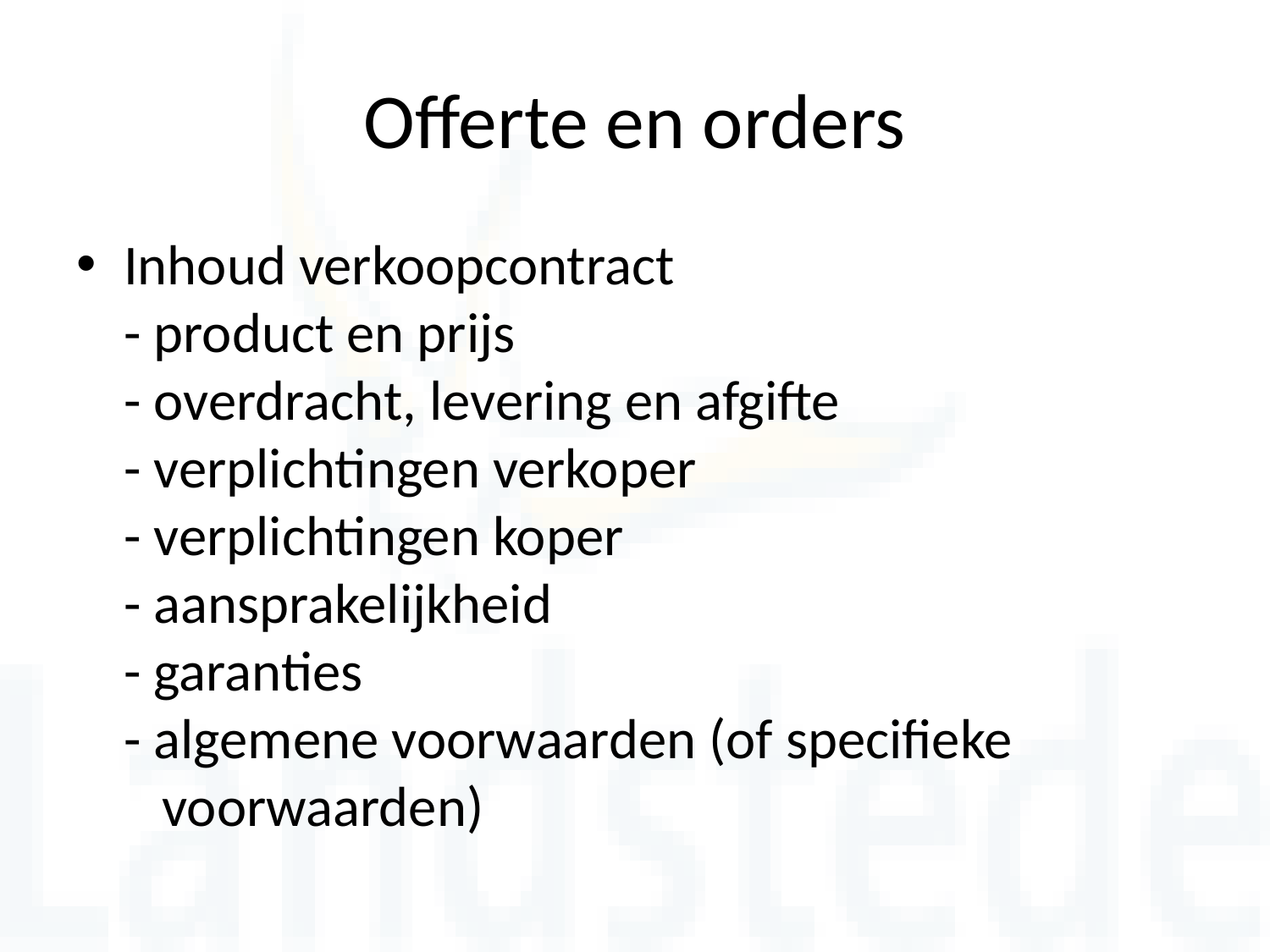

# Offerte en orders
Inhoud verkoopcontract
- product en prijs
- overdracht, levering en afgifte
- verplichtingen verkoper
- verplichtingen koper
- aansprakelijkheid
- garanties
- algemene voorwaarden (of specifieke
   voorwaarden)